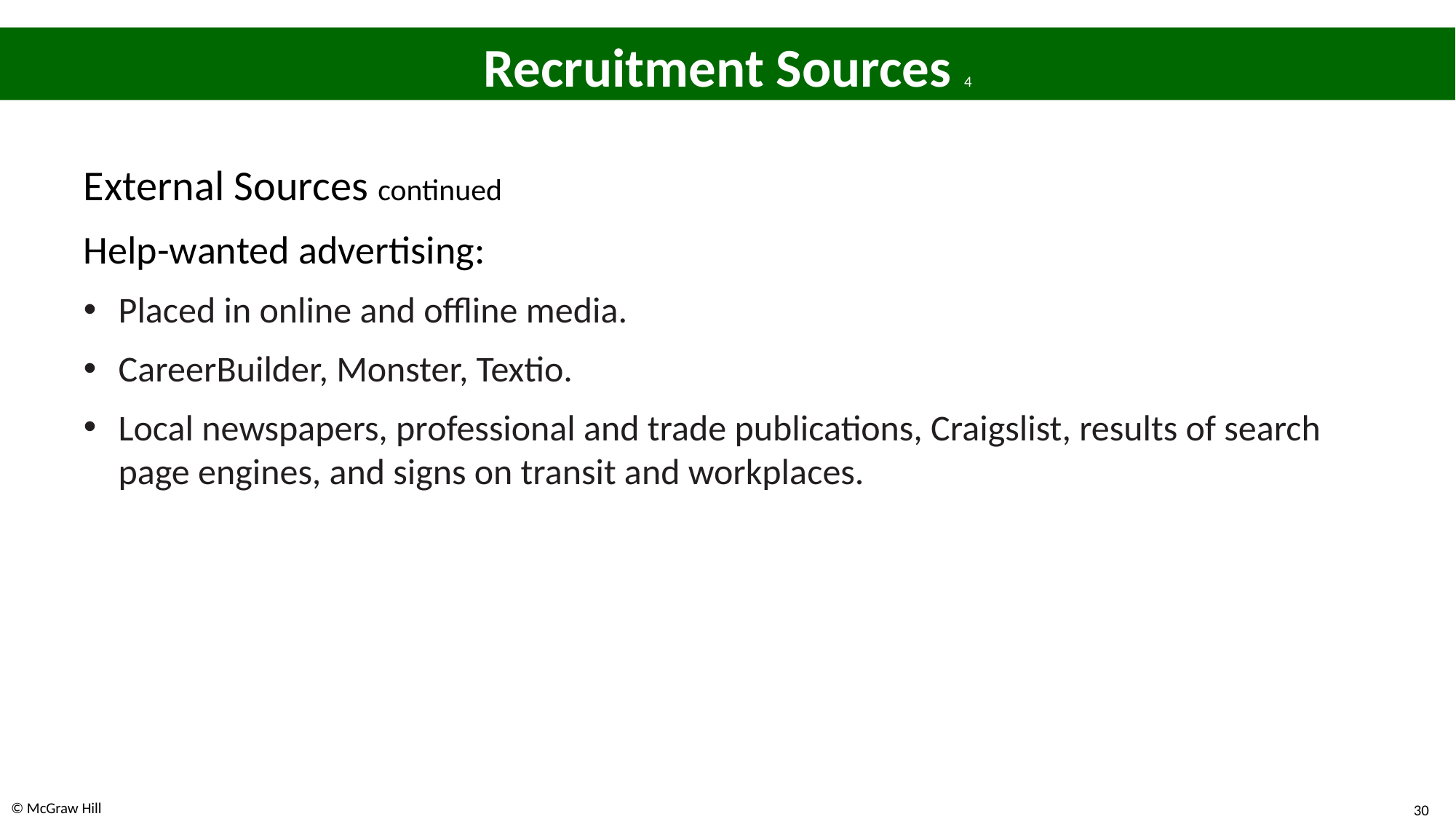

# Recruitment Sources 4
External Sources continued
Help-wanted advertising:
Placed in online and offline media.
CareerBuilder, Monster, Textio.
Local newspapers, professional and trade publications, Craigslist, results of search page engines, and signs on transit and workplaces.